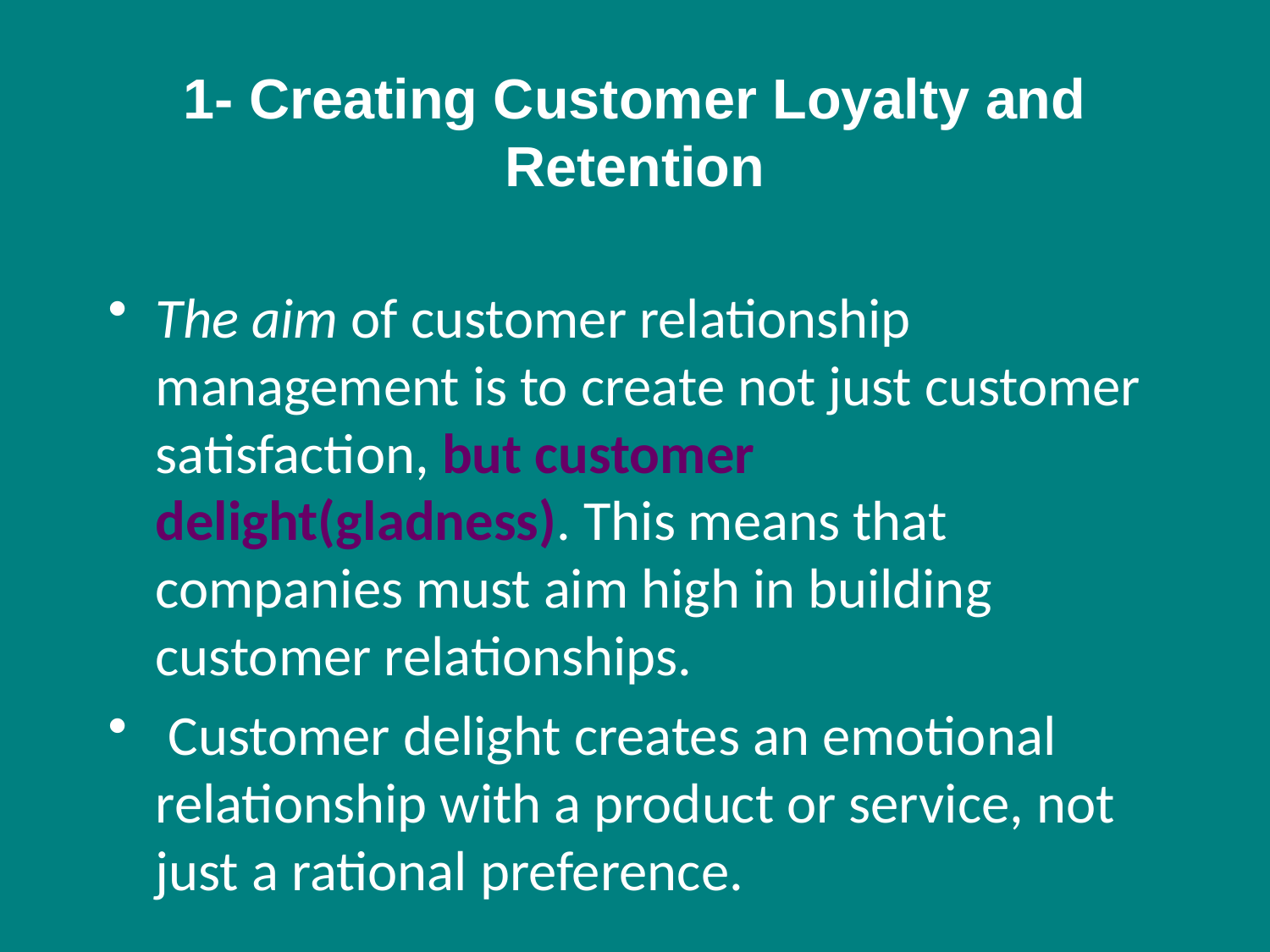

# 1- Creating Customer Loyalty and Retention

The aim of customer relationship management is to create not just customer satisfaction, but customer delight(gladness). This means that companies must aim high in building customer relationships.
 Customer delight creates an emotional relationship with a product or service, not just a rational preference.